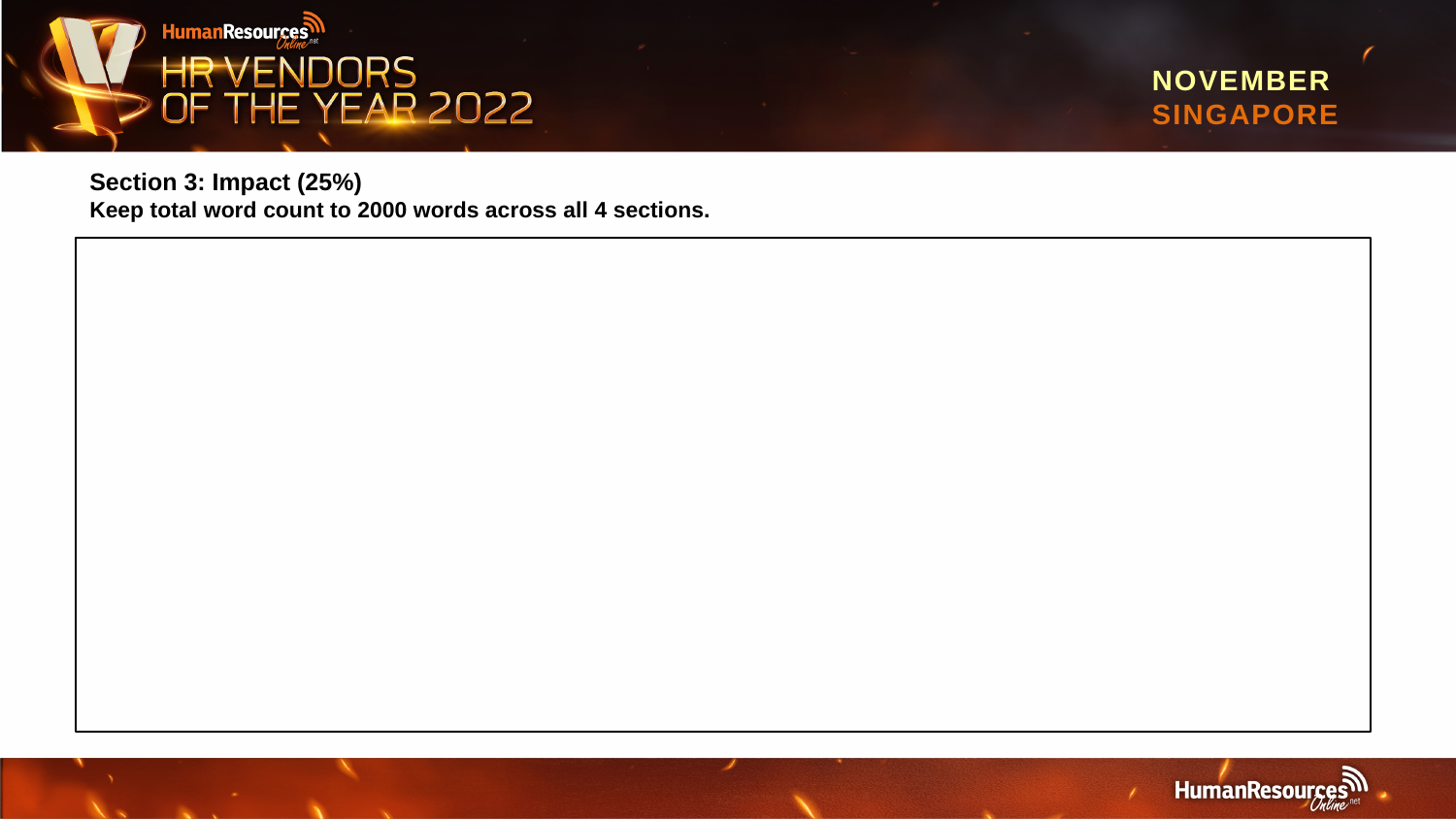

NOVEMBER
SINGAPORE
Section 3: Impact (25%)
Keep total word count to 2000 words across all 4 sections.